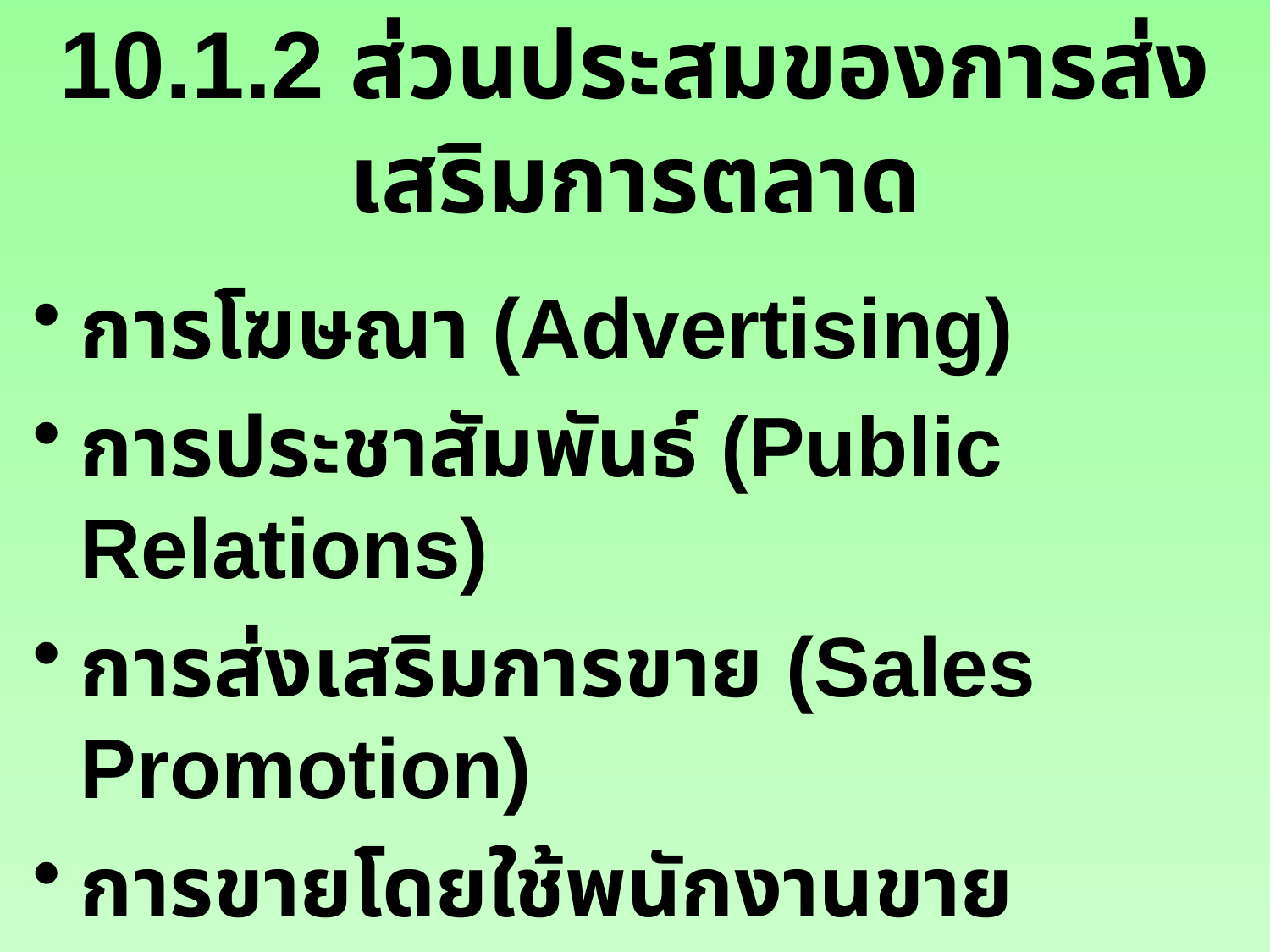

# 10.1.2 ส่วนประสมของการส่งเสริมการตลาด
การโฆษณา (Advertising)
การประชาสัมพันธ์ (Public Relations)
การส่งเสริมการขาย (Sales Promotion)
การขายโดยใช้พนักงานขาย (Personal Selling)
การตลาดทางตรง (Direct Marketing)